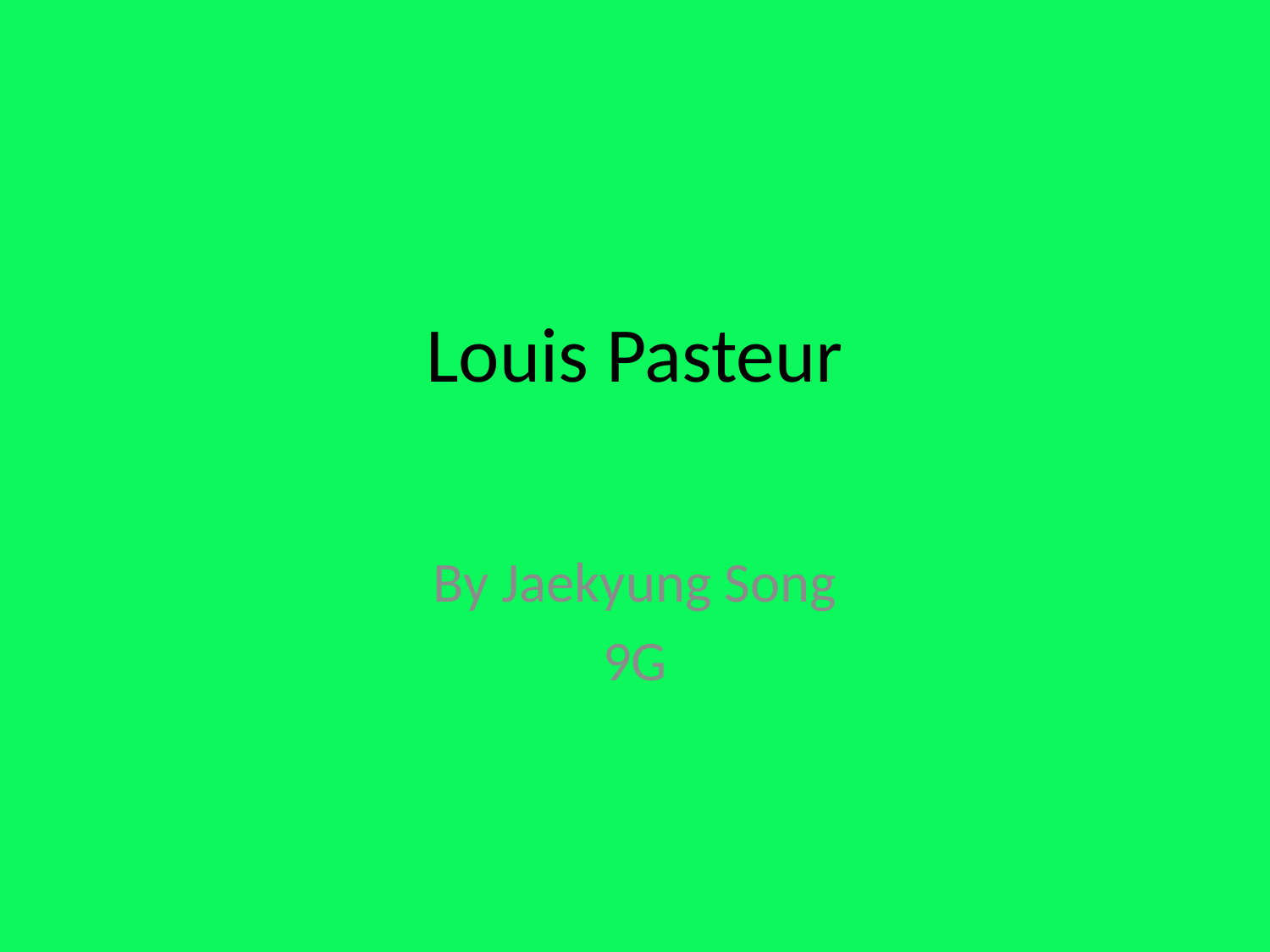

# Louis Pasteur
By Jaekyung Song
9G